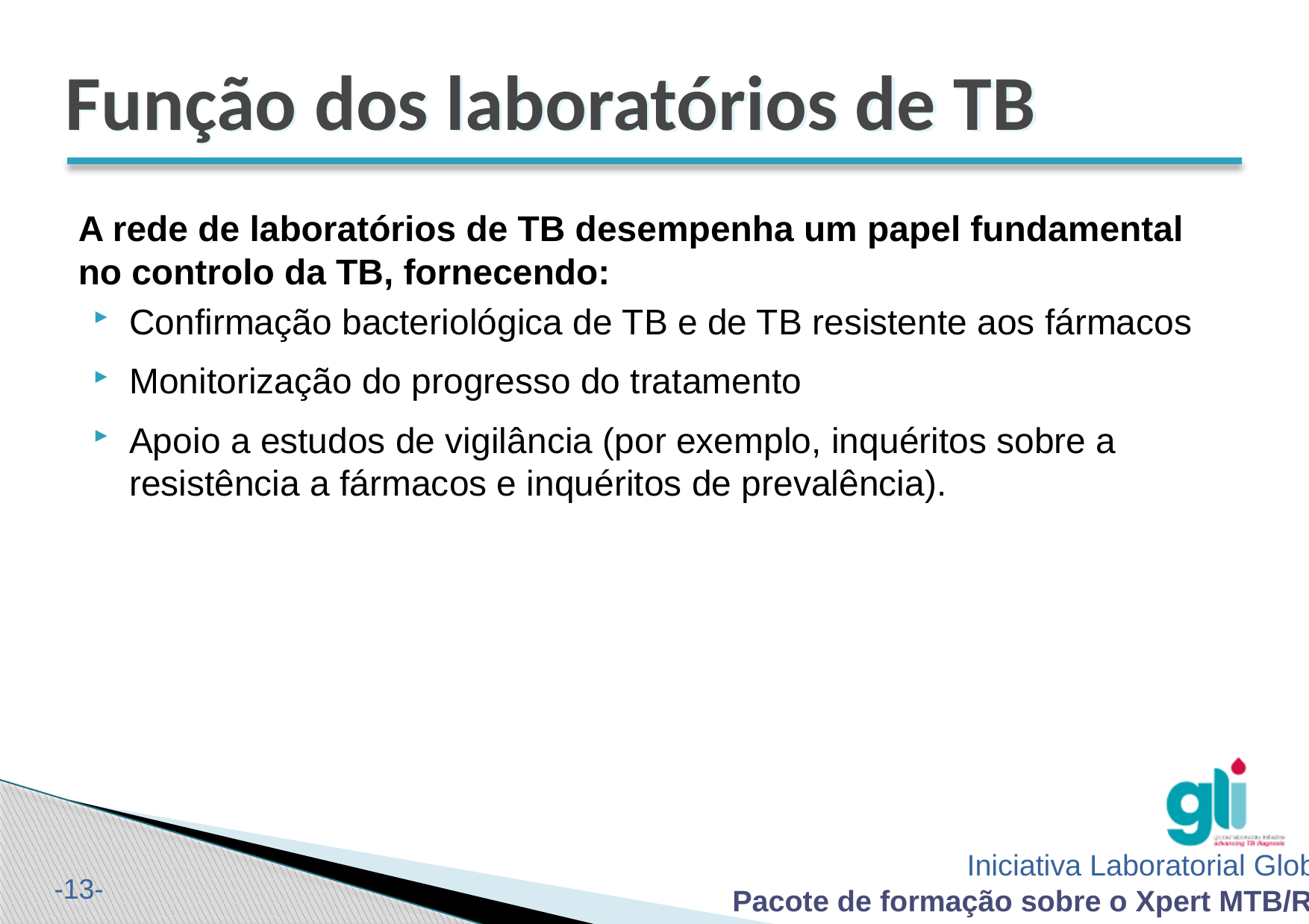

# Função dos laboratórios de TB
A rede de laboratórios de TB desempenha um papel fundamental no controlo da TB, fornecendo:
Confirmação bacteriológica de TB e de TB resistente aos fármacos
Monitorização do progresso do tratamento
Apoio a estudos de vigilância (por exemplo, inquéritos sobre a resistência a fármacos e inquéritos de prevalência).